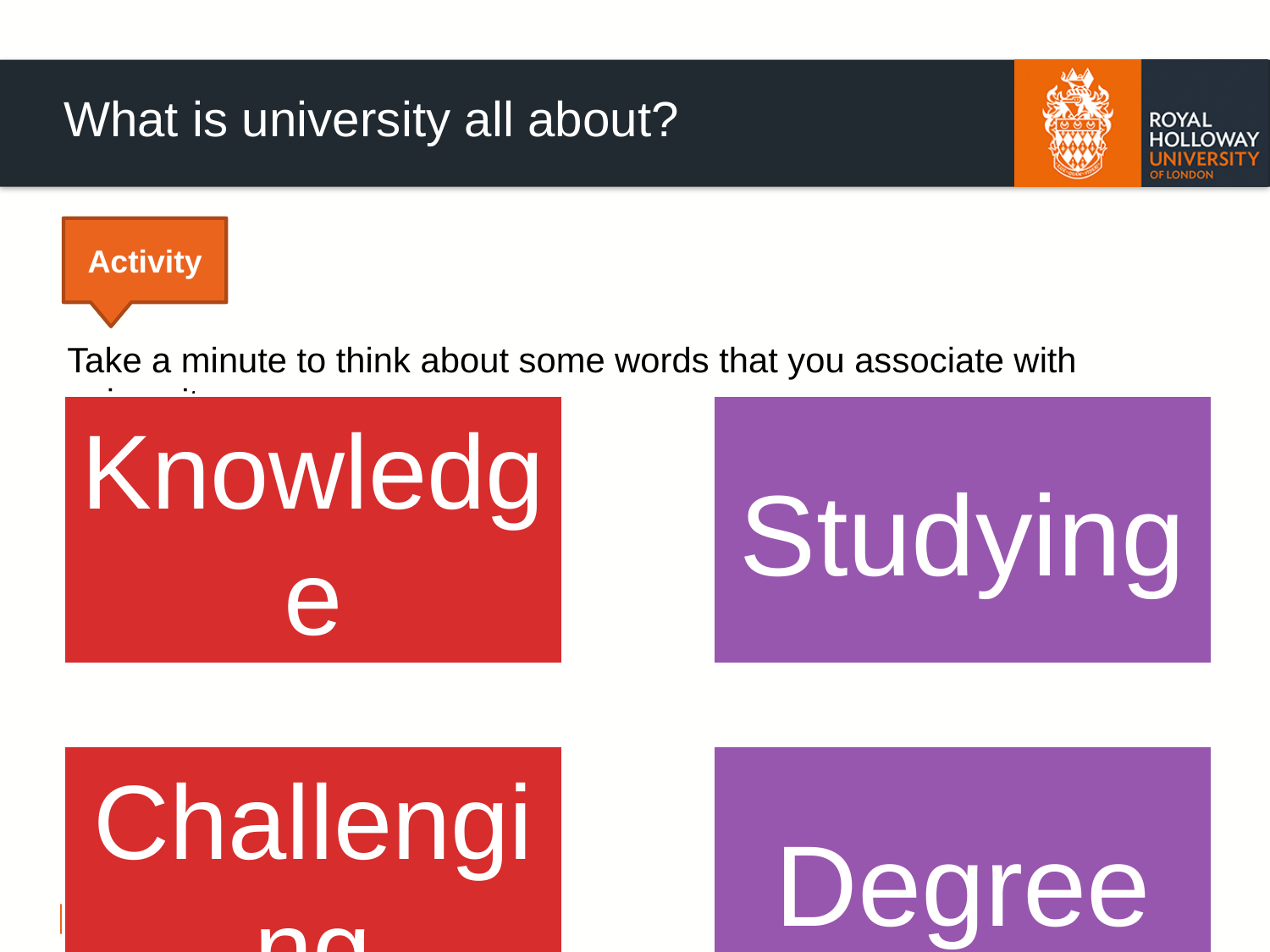

# What is university all about?
Activity

Take a minute to think about some words that you associate with university…

Knowledge
Studying
Degree